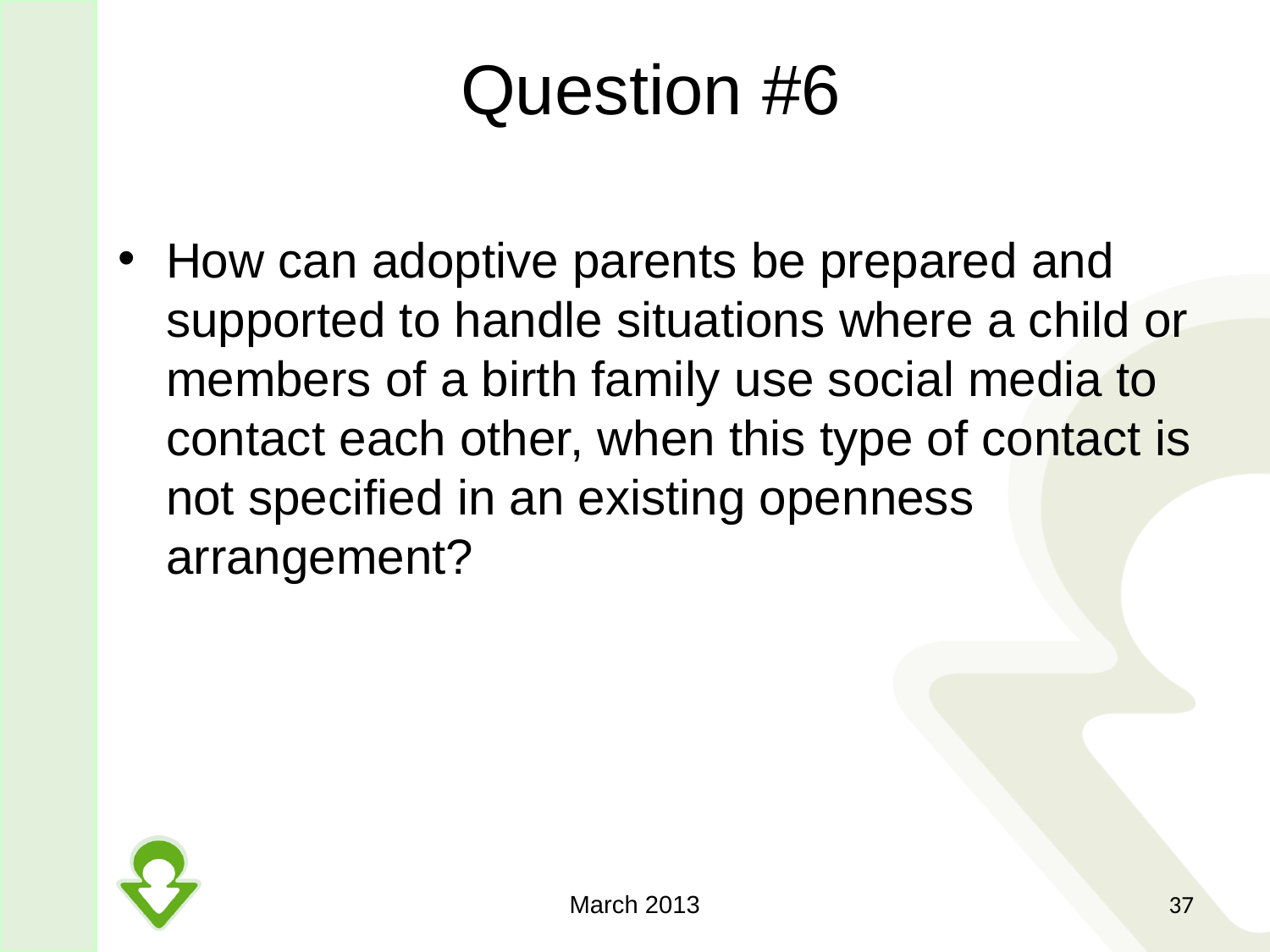

# Question #6
How can adoptive parents be prepared and supported to handle situations where a child or members of a birth family use social media to contact each other, when this type of contact is not specified in an existing openness arrangement?
March 2013
37